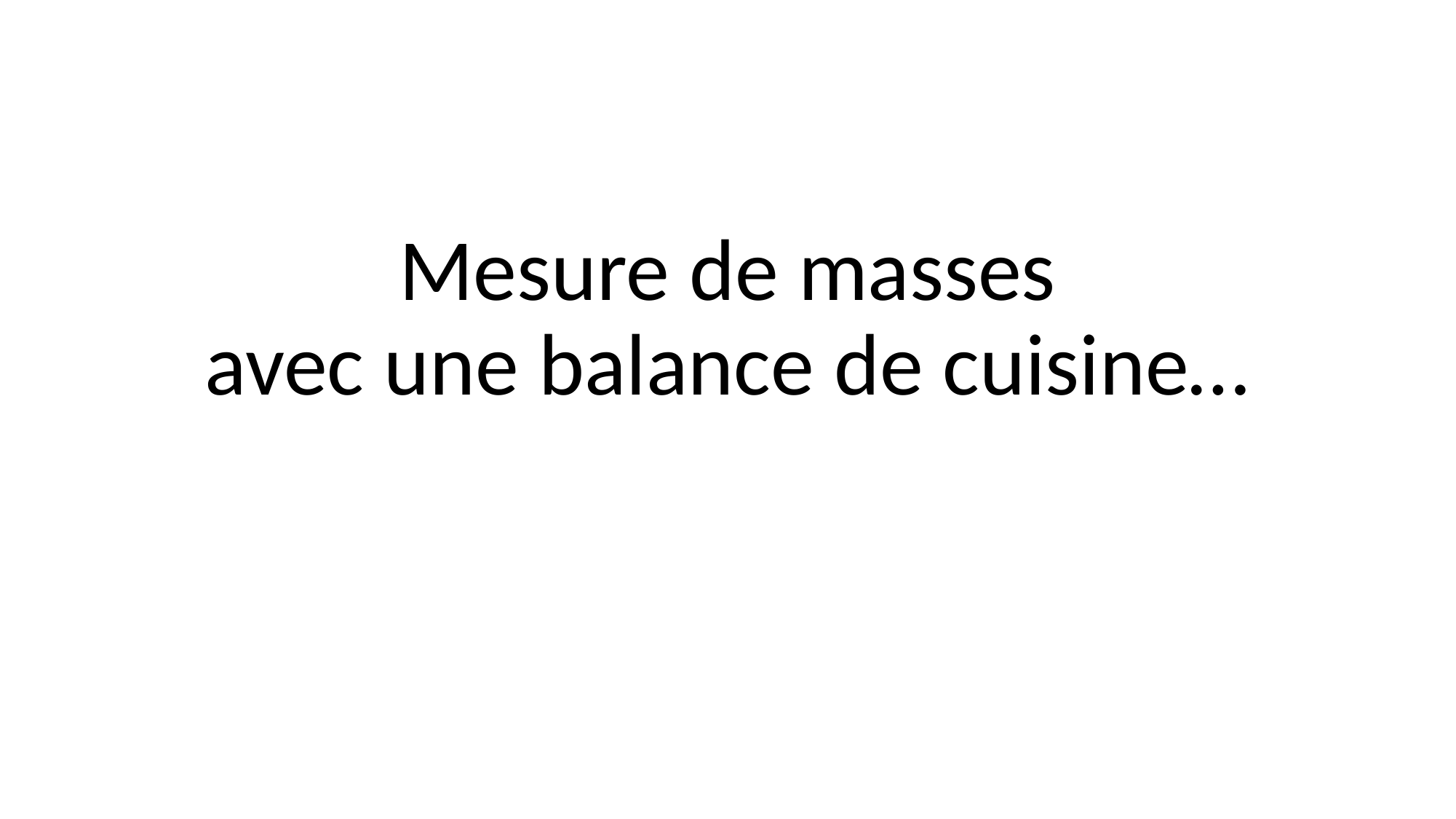

# Mesure de masses avec une balance de cuisine…